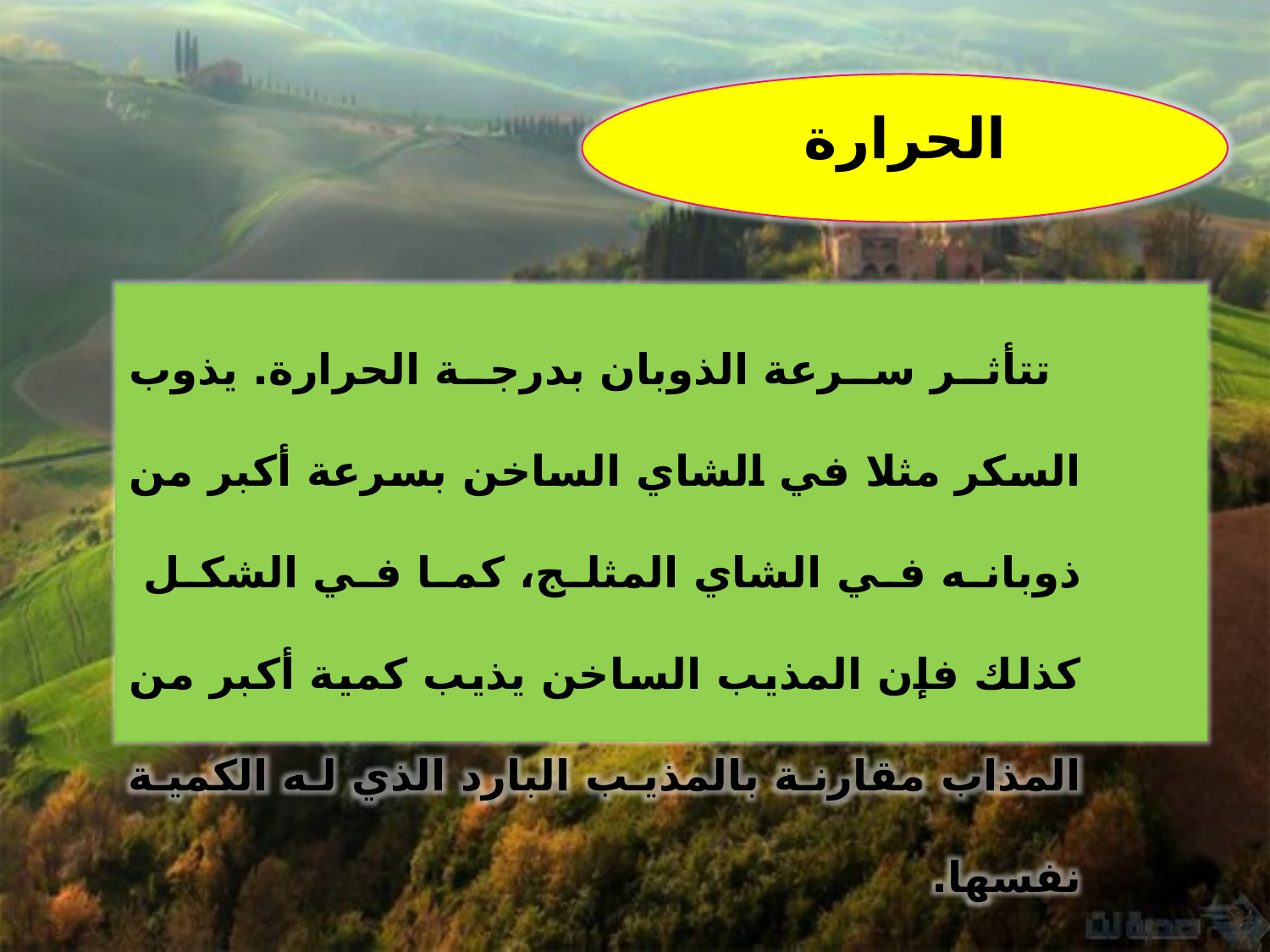

الحرارة
         تتأثر سرعة الذوبان بدرجة الحرارة. يذوب السكر مثلا في الشاي الساخن بسرعة أكبر من ذوبانه في الشاي المثلج، كما في الشكل  كذلك فإن المذيب الساخن يذيب كمية أكبر من المذاب مقارنة بالمذيب البارد الذي له الكمية نفسها.